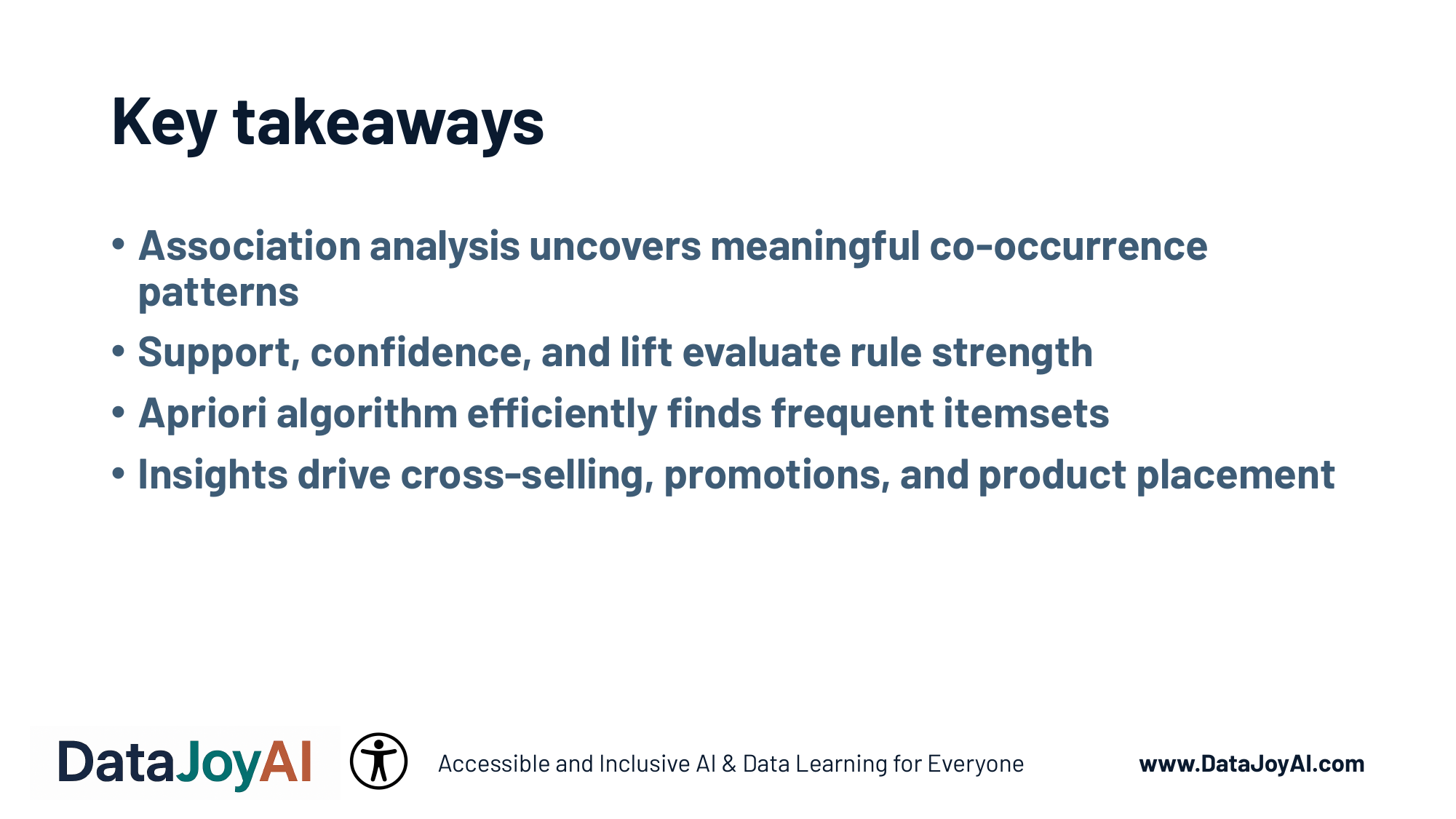

# Key takeaways
Association analysis uncovers meaningful co‑occurrence patterns
Support, confidence, and lift evaluate rule strength
Apriori algorithm efficiently finds frequent itemsets
Insights drive cross‑selling, promotions, and product placement